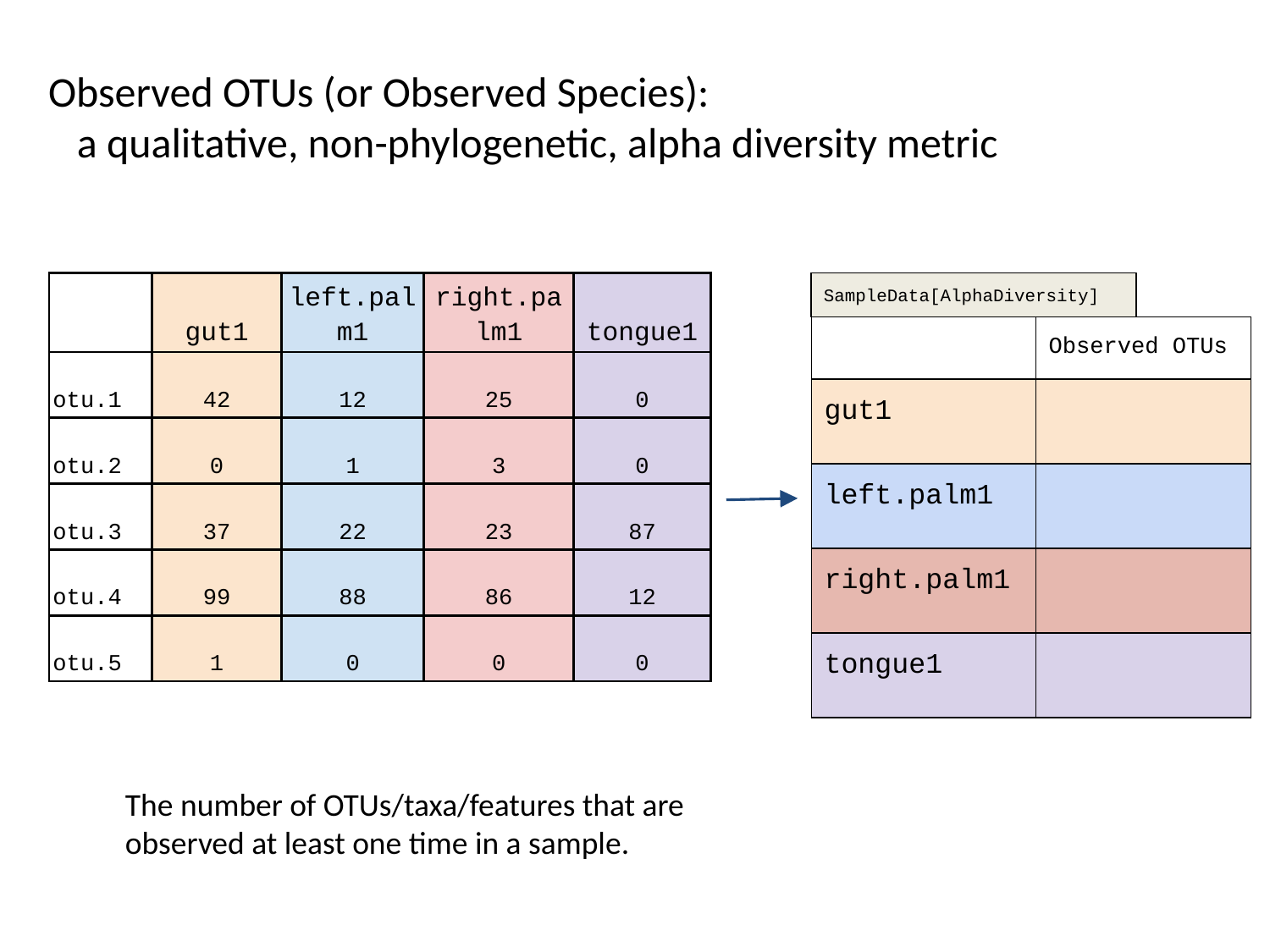

Observed OTUs (or Observed Species):
   a qualitative, non-phylogenetic, alpha diversity metric
|  | gut1 | left.palm1 | right.palm1 | tongue1 |
| --- | --- | --- | --- | --- |
| otu.1 | 42 | 12 | 25 | 0 |
| otu.2 | 0 | 1 | 3 | 0 |
| otu.3 | 37 | 22 | 23 | 87 |
| otu.4 | 99 | 88 | 86 | 12 |
| otu.5 | 1 | 0 | 0 | 0 |
SampleData[AlphaDiversity]
|  | Observed OTUs |
| --- | --- |
| gut1 |  |
| left.palm1 |  |
| right.palm1 |  |
| tongue1 |  |
The number of OTUs/taxa/features that are observed at least one time in a sample.